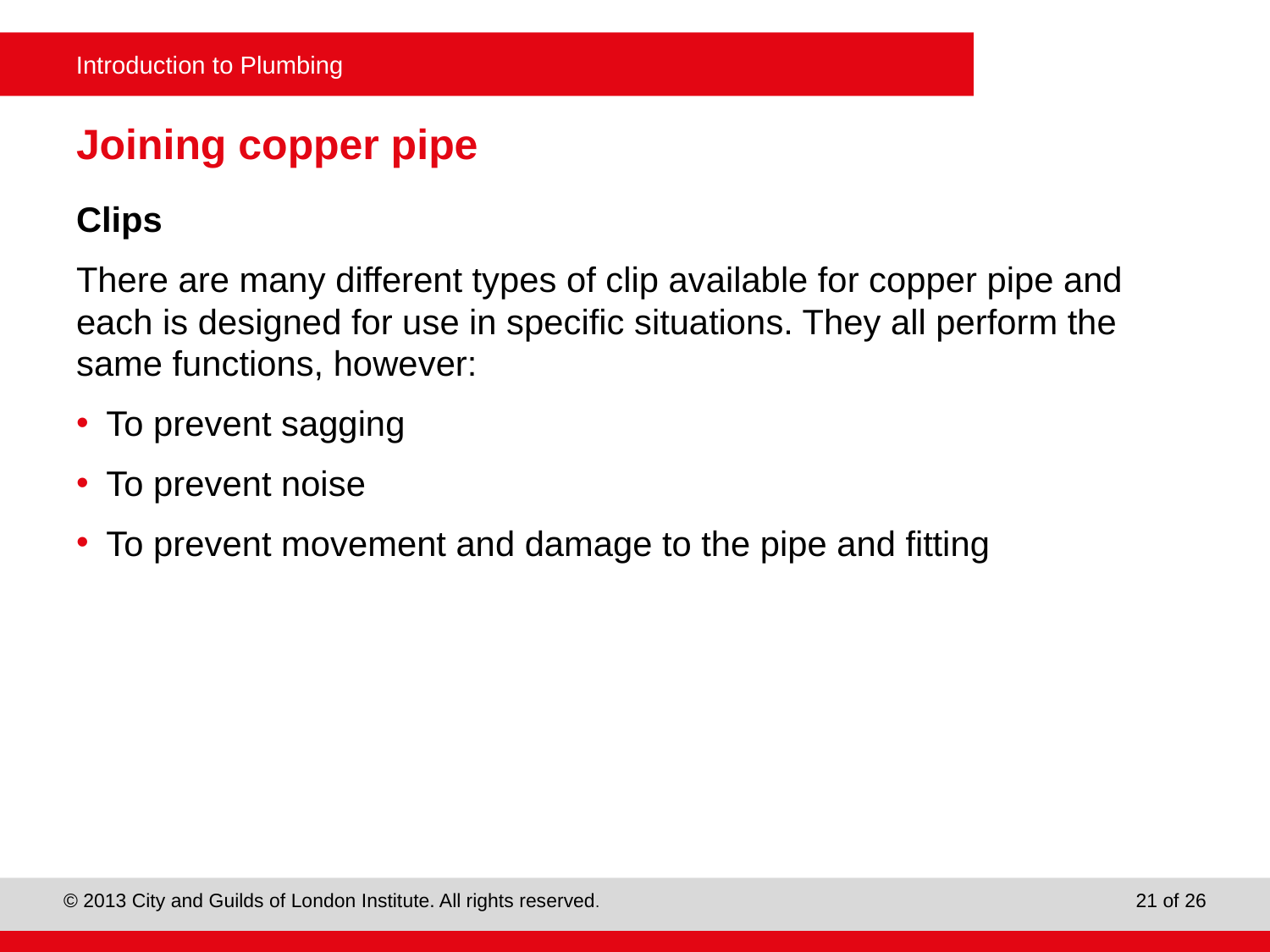

# Joining copper pipe
Clips
There are many different types of clip available for copper pipe and each is designed for use in specific situations. They all perform the same functions, however:
To prevent sagging
To prevent noise
To prevent movement and damage to the pipe and fitting